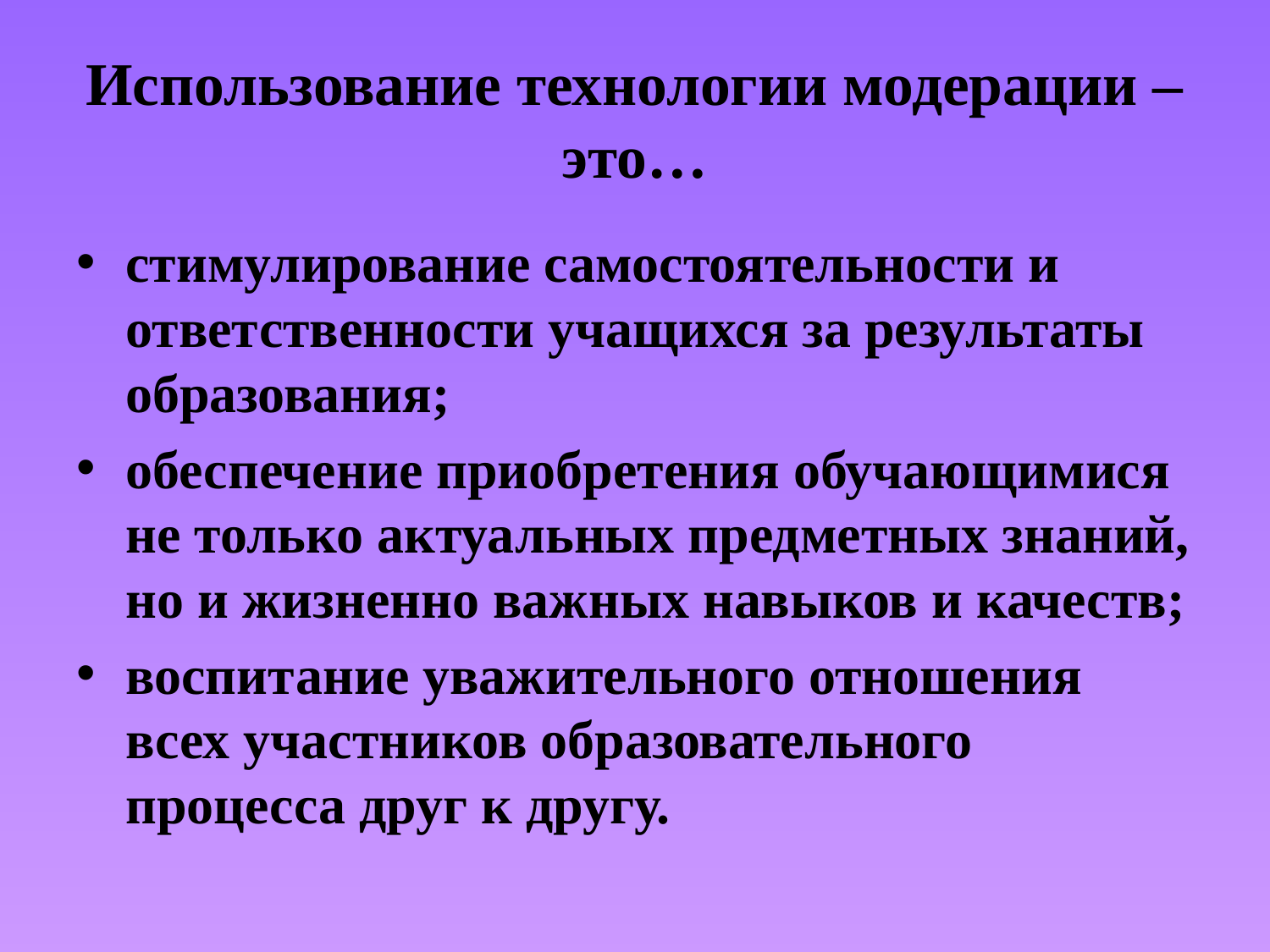

# Использование технологии модерации –это…
стимулирование самостоятельности и ответственности учащихся за результаты образования;
обеспечение приобретения обучающимися не только актуальных предметных знаний, но и жизненно важных навыков и качеств;
воспитание уважительного отношения всех участников образовательного процесса друг к другу.